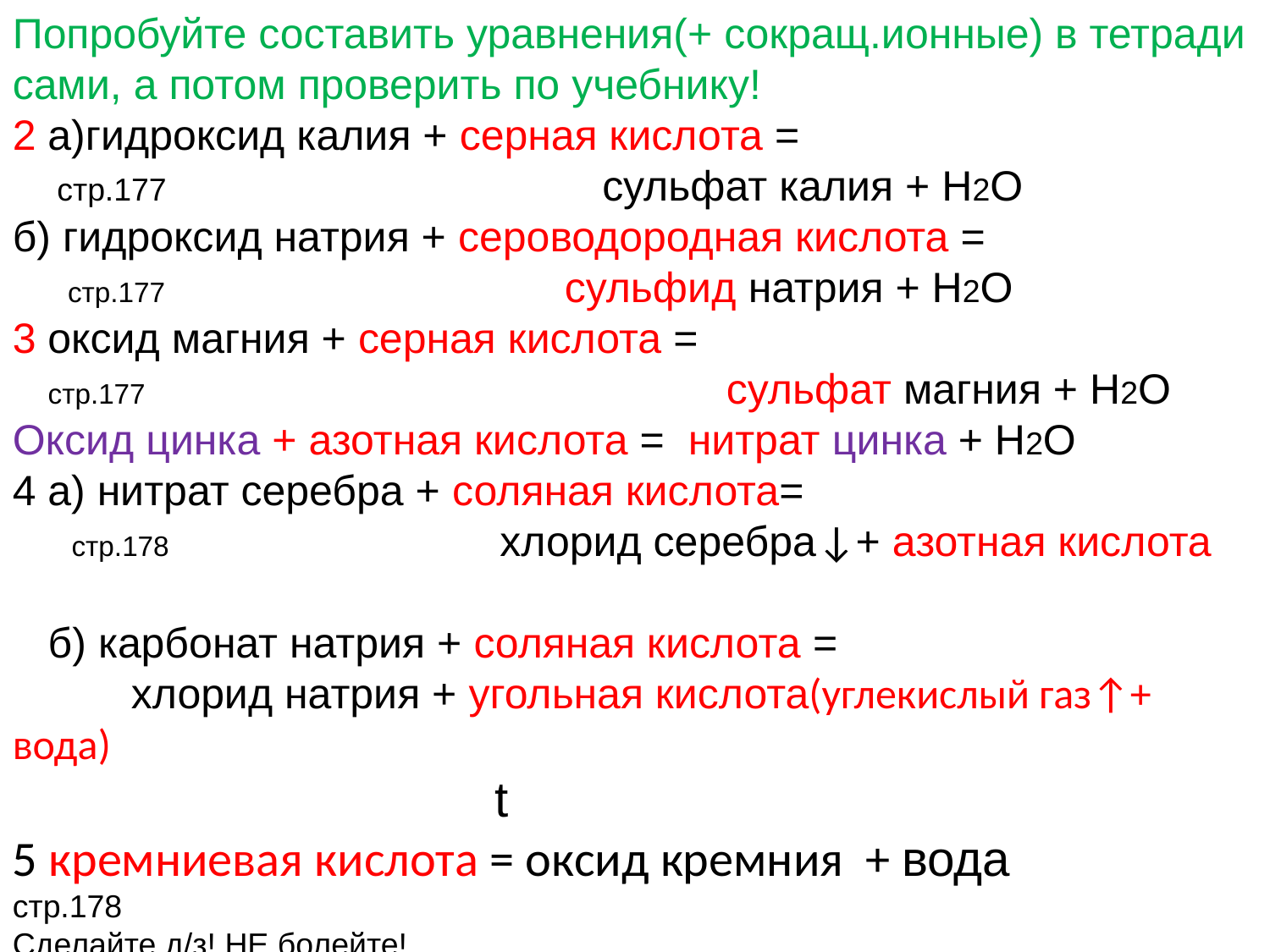

Попробуйте составить уравнения(+ сокращ.ионные) в тетради сами, а потом проверить по учебнику!
2 а)гидроксид калия + серная кислота =
    стр.177                                                 сульфат калия + Н2О
б) гидроксид натрия + сероводородная кислота =
     стр.177                                                   сульфид натрия + Н2О
3 оксид магния + серная кислота =
   стр.177                                                 сульфат магния + Н2О
Оксид цинка + азотная кислота =  нитрат цинка + Н2О
4 a) нитрат серебра + соляная кислота=
     стр.178                            хлорид серебра↓+ азотная кислота

   б) карбонат натрия + соляная кислота =
          хлорид натрия + угольная кислота(углекислый газ↑+ вода)
                                           t
5 кремниевая кислота = оксид кремния  + вода
стр.178
Сделайте д/з! НЕ болейте!